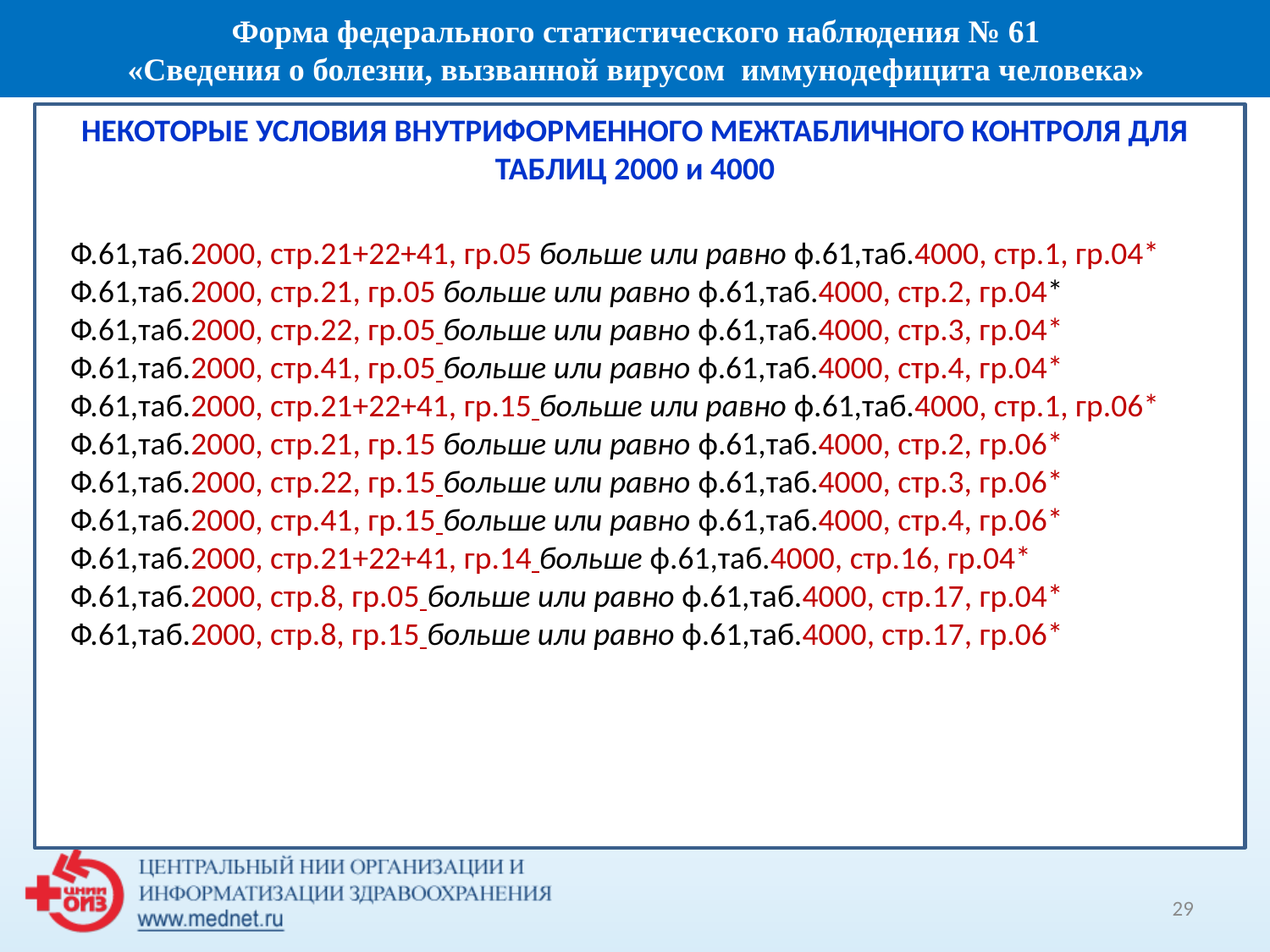

Форма федерального статистического наблюдения № 61
 «Сведения о болезни, вызванной вирусом  иммунодефицита человека»

НЕКОТОРЫЕ УСЛОВИЯ ВНУТРИФОРМЕННОГО МЕЖТАБЛИЧНОГО КОНТРОЛЯ ДЛЯ ТАБЛИЦ 2000 и 4000
Ф.61,таб.2000, стр.21+22+41, гр.05 больше или равно ф.61,таб.4000, стр.1, гр.04*
Ф.61,таб.2000, стр.21, гр.05 больше или равно ф.61,таб.4000, стр.2, гр.04*
Ф.61,таб.2000, стр.22, гр.05 больше или равно ф.61,таб.4000, стр.3, гр.04*
Ф.61,таб.2000, стр.41, гр.05 больше или равно ф.61,таб.4000, стр.4, гр.04*
Ф.61,таб.2000, стр.21+22+41, гр.15 больше или равно ф.61,таб.4000, стр.1, гр.06*
Ф.61,таб.2000, стр.21, гр.15 больше или равно ф.61,таб.4000, стр.2, гр.06*
Ф.61,таб.2000, стр.22, гр.15 больше или равно ф.61,таб.4000, стр.3, гр.06*
Ф.61,таб.2000, стр.41, гр.15 больше или равно ф.61,таб.4000, стр.4, гр.06*
Ф.61,таб.2000, стр.21+22+41, гр.14 больше ф.61,таб.4000, стр.16, гр.04*
Ф.61,таб.2000, стр.8, гр.05 больше или равно ф.61,таб.4000, стр.17, гр.04*
Ф.61,таб.2000, стр.8, гр.15 больше или равно ф.61,таб.4000, стр.17, гр.06*
29